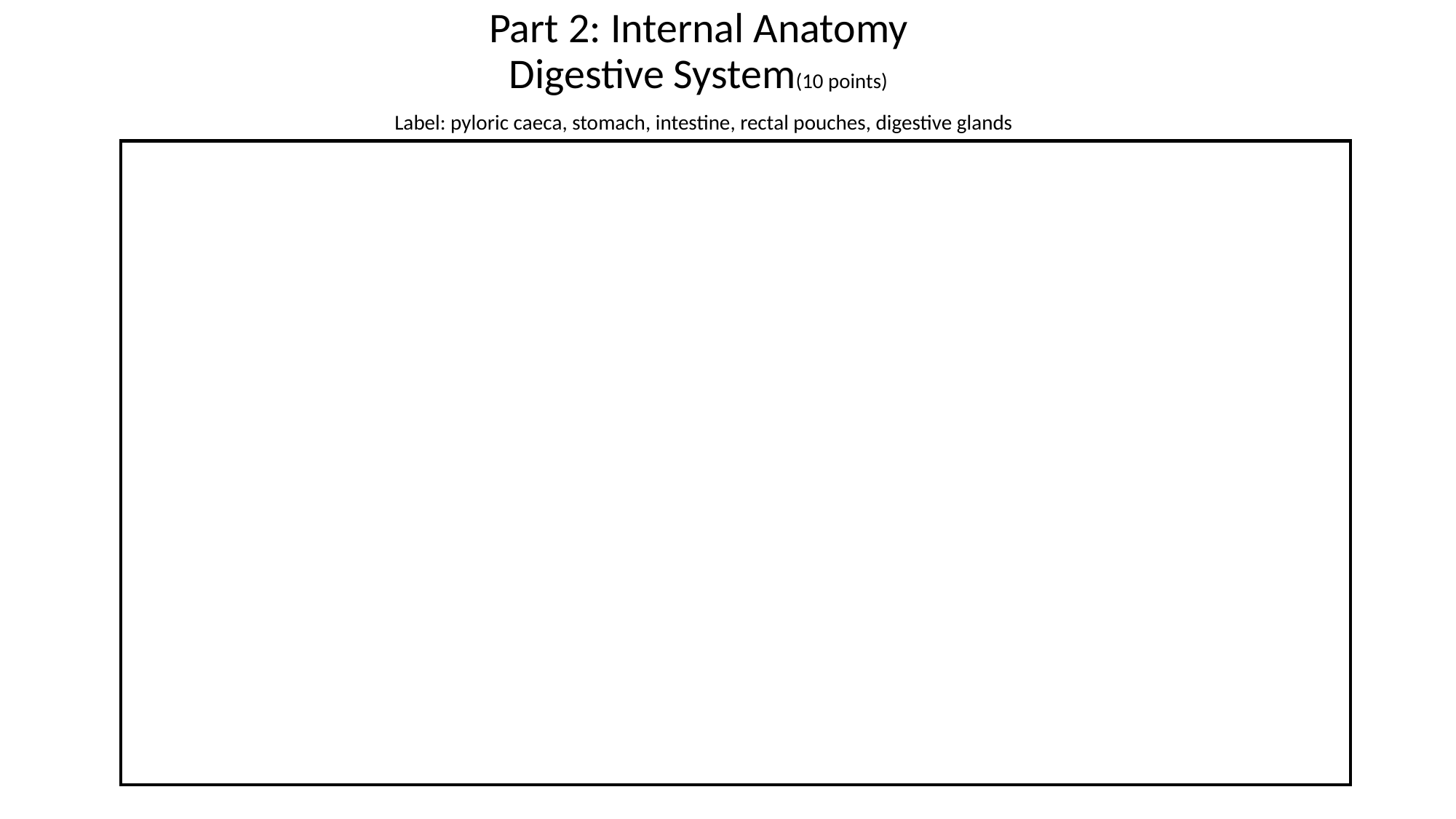

# Part 2: Internal Anatomy Digestive System(10 points)
Label: pyloric caeca, stomach, intestine, rectal pouches, digestive glands